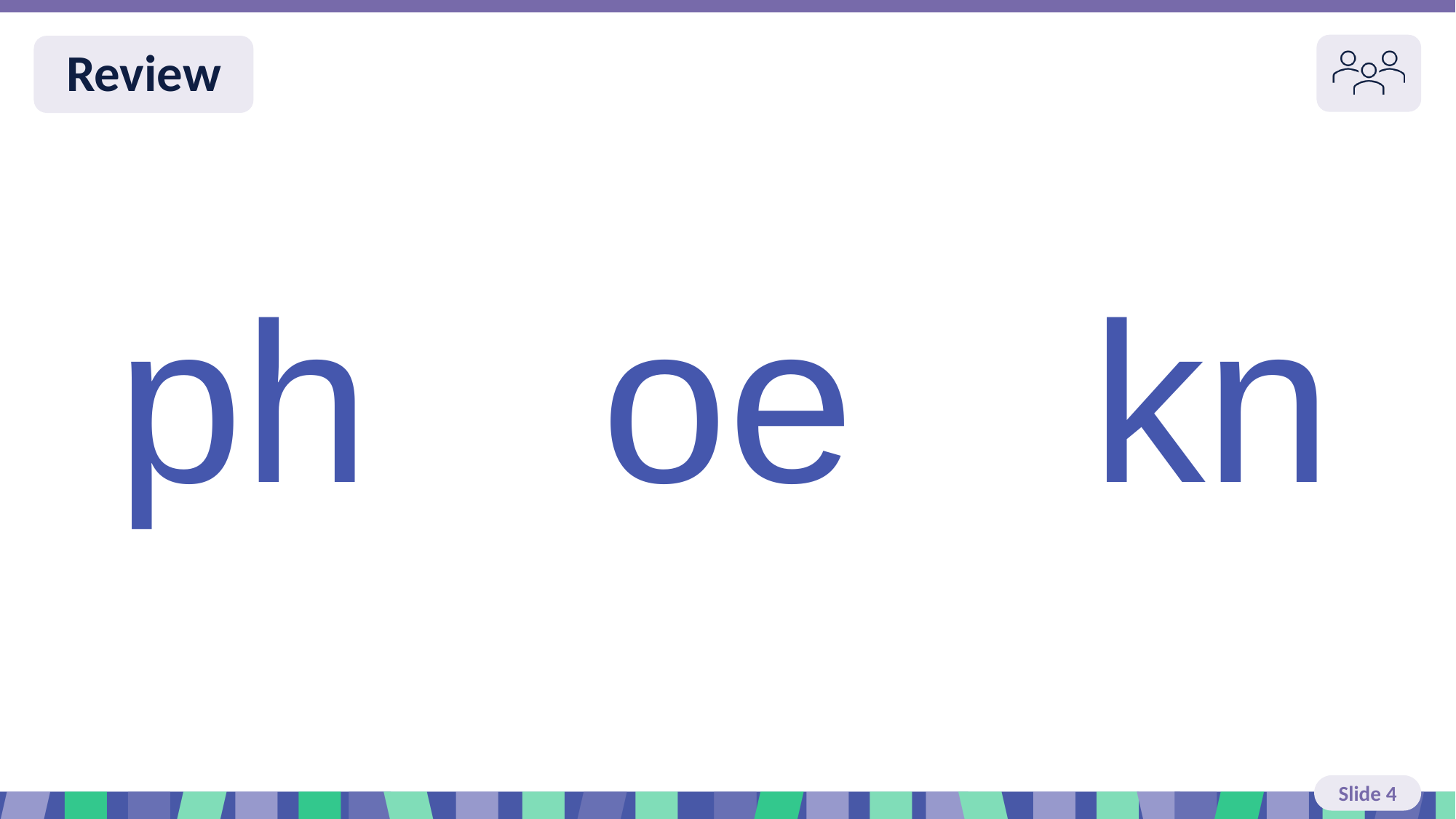

# Slide 4 Review You do
ph
kn
oe